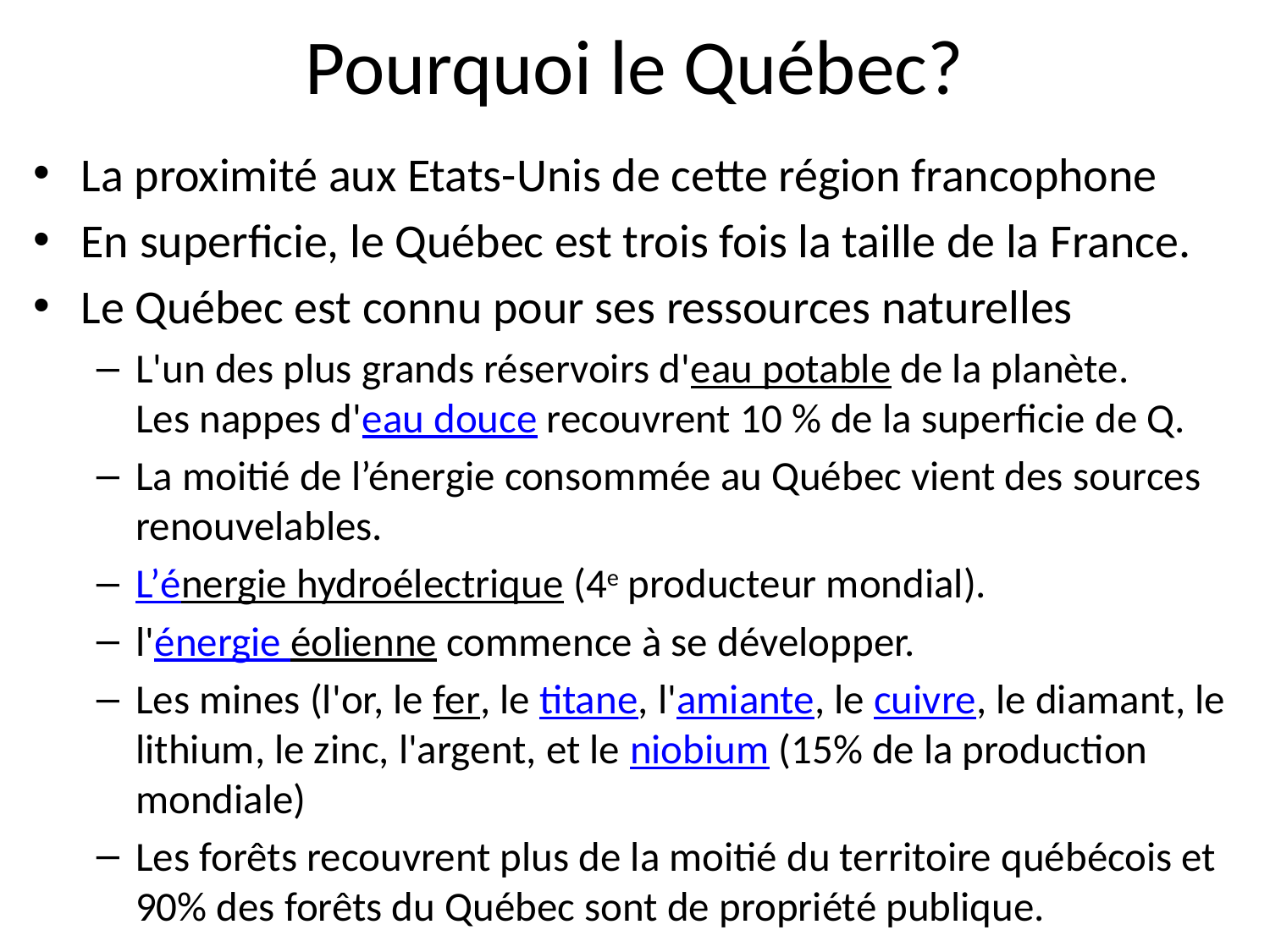

# Pourquoi le Québec?
La proximité aux Etats-Unis de cette région francophone
En superficie, le Québec est trois fois la taille de la France.
Le Québec est connu pour ses ressources naturelles
L'un des plus grands réservoirs d'eau potable de la planète.
Les nappes d'eau douce recouvrent 10 % de la superficie de Q.
La moitié de l’énergie consommée au Québec vient des sources renouvelables.
L’énergie hydroélectrique (4e producteur mondial).
l'énergie éolienne commence à se développer.
Les mines (l'or, le fer, le titane, l'amiante, le cuivre, le diamant, le lithium, le zinc, l'argent, et le niobium (15% de la production mondiale)
Les forêts recouvrent plus de la moitié du territoire québécois et 90% des forêts du Québec sont de propriété publique.